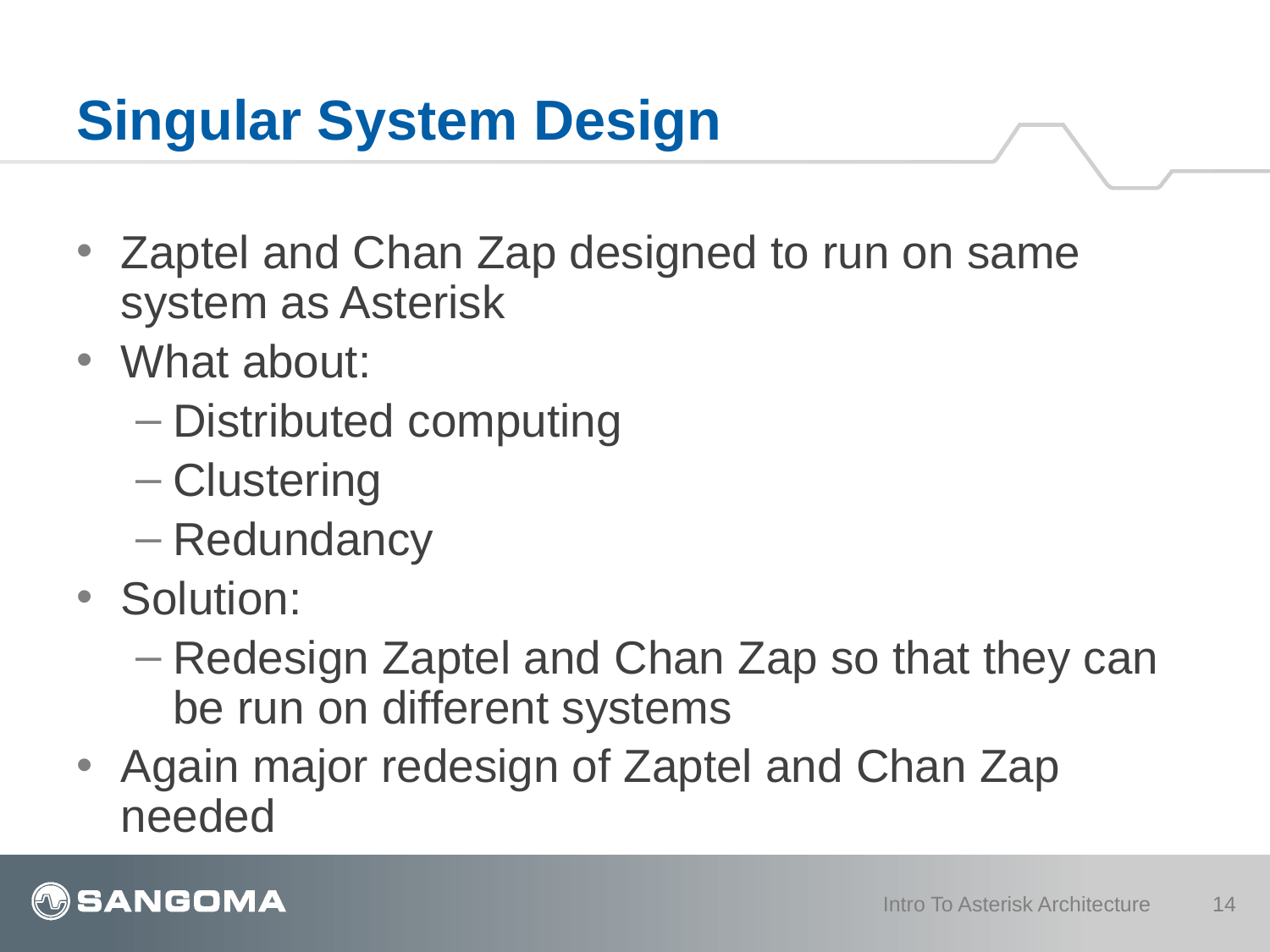

# Singular System Design
Zaptel and Chan Zap designed to run on same system as Asterisk
What about:
Distributed computing
Clustering
Redundancy
Solution:
Redesign Zaptel and Chan Zap so that they can be run on different systems
Again major redesign of Zaptel and Chan Zap needed
Intro To Asterisk Architecture
14